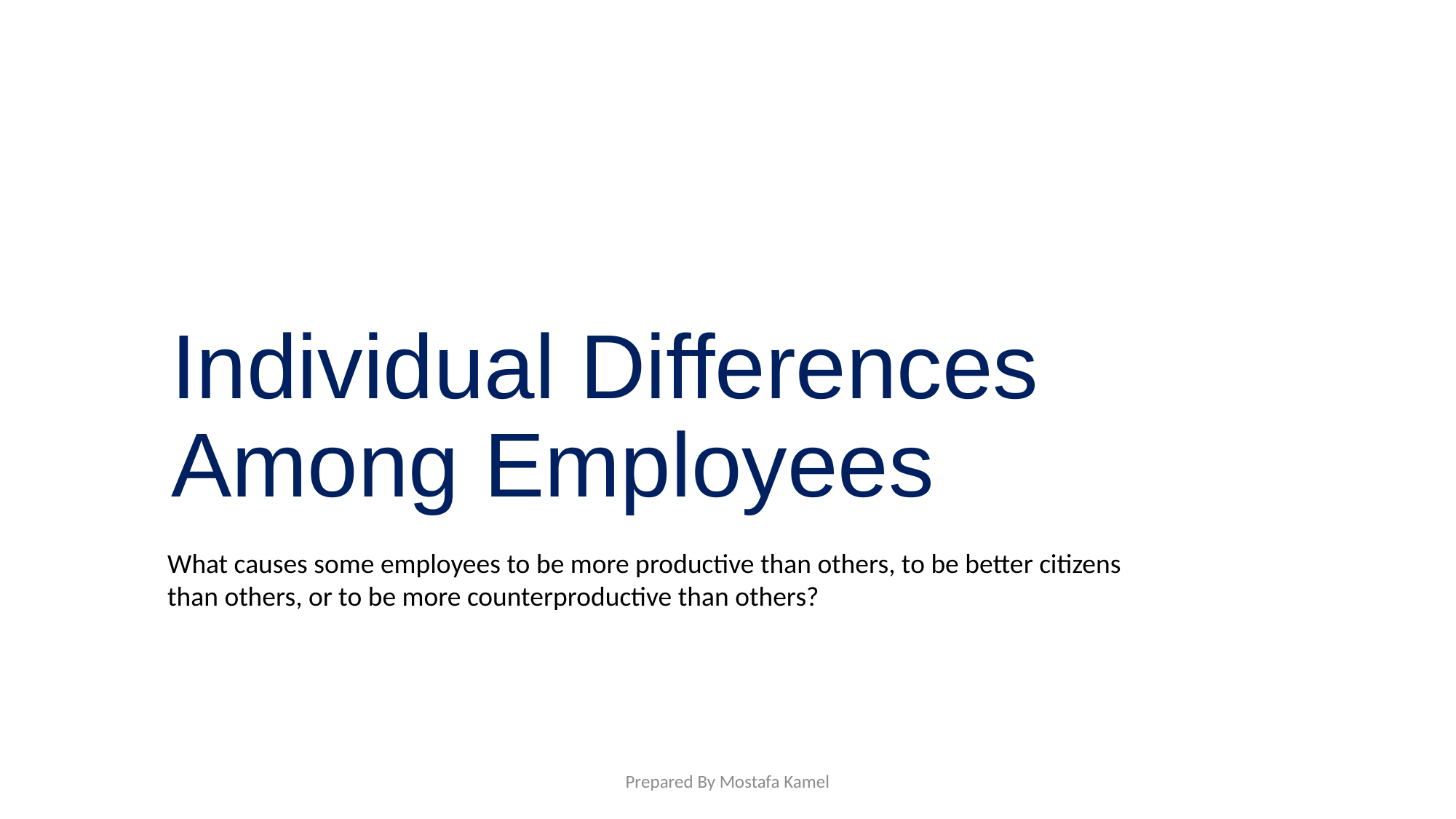

# Individual Differences Among Employees
What causes some employees to be more productive than others, to be better citizens
than others, or to be more counterproductive than others?
Prepared By Mostafa Kamel